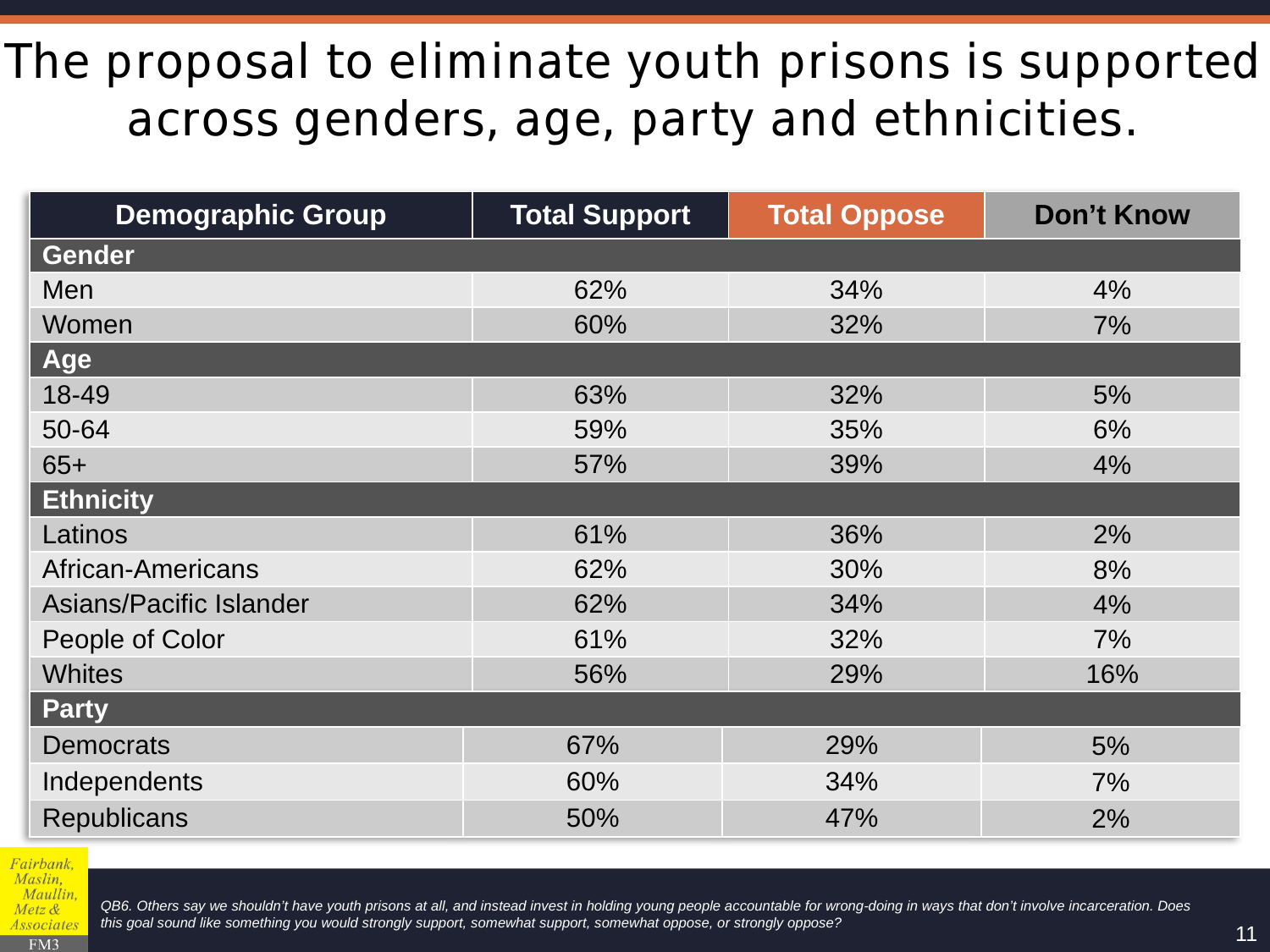

# The proposal to eliminate youth prisons is supported across genders, age, party and ethnicities.
| Demographic Group | Total Support | Total Oppose | Don’t Know |
| --- | --- | --- | --- |
| Gender |  |  |  |
| Men | 62% | 34% | 4% |
| Women | 60% | 32% | 7% |
| Age |  |  |  |
| 18-49 | 63% | 32% | 5% |
| 50-64 | 59% | 35% | 6% |
| 65+ | 57% | 39% | 4% |
| Ethnicity |  |  |  |
| Latinos | 61% | 36% | 2% |
| African-Americans | 62% | 30% | 8% |
| Asians/Pacific Islander | 62% | 34% | 4% |
| People of Color | 61% | 32% | 7% |
| Whites | 56% | 29% | 16% |
| Party |  |  |  |
| --- | --- | --- | --- |
| Democrats | 67% | 29% | 5% |
| Independents | 60% | 34% | 7% |
| Republicans | 50% | 47% | 2% |
QB6. Others say we shouldn’t have youth prisons at all, and instead invest in holding young people accountable for wrong-doing in ways that don’t involve incarceration. Does this goal sound like something you would strongly support, somewhat support, somewhat oppose, or strongly oppose?